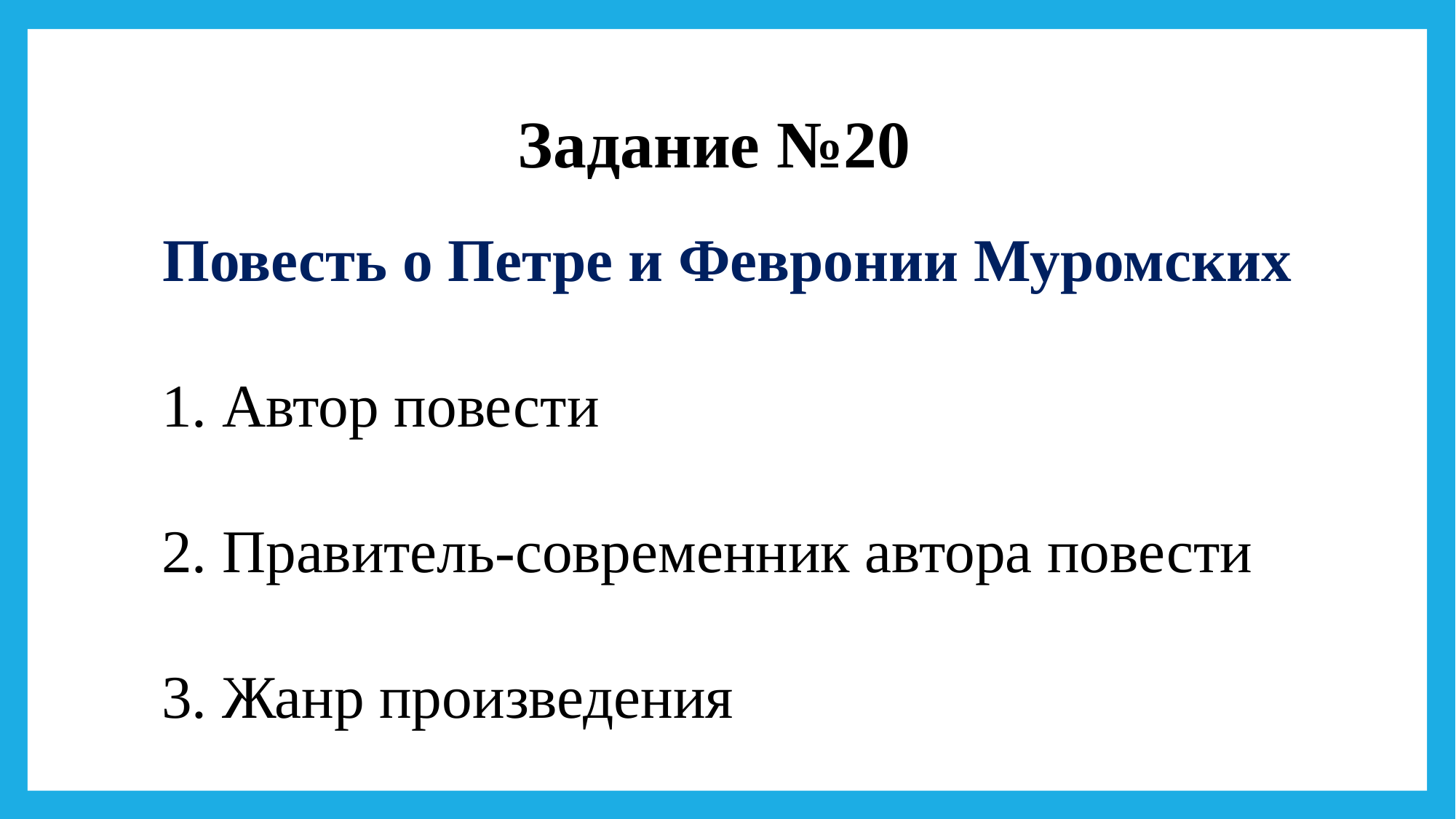

Задание №20
Повесть о Петре и Февронии Муромских

1. Автор повести

2. Правитель-современник автора повести

3. Жанр произведения